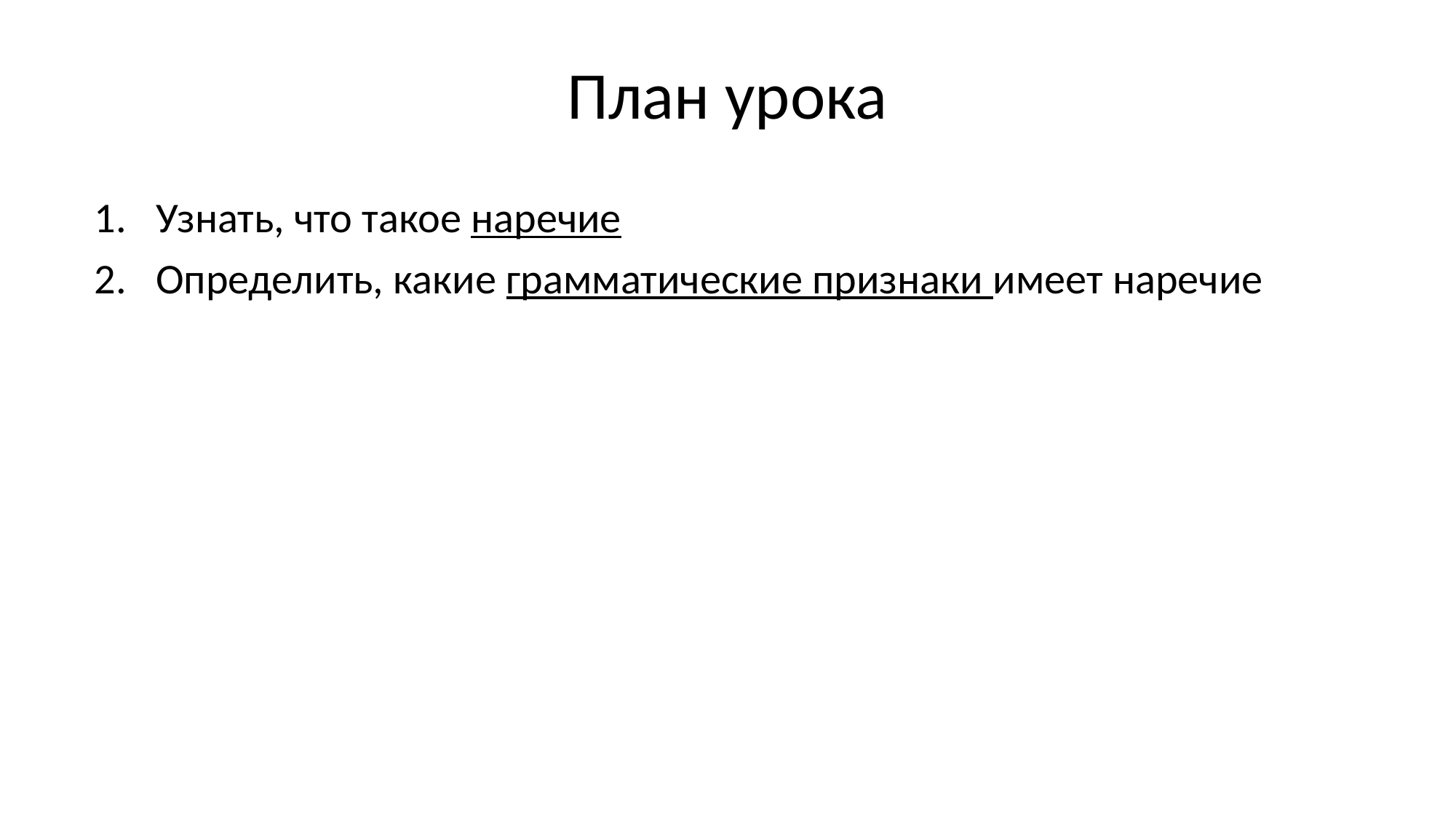

# План урока
Узнать, что такое наречие
Определить, какие грамматические признаки имеет наречие